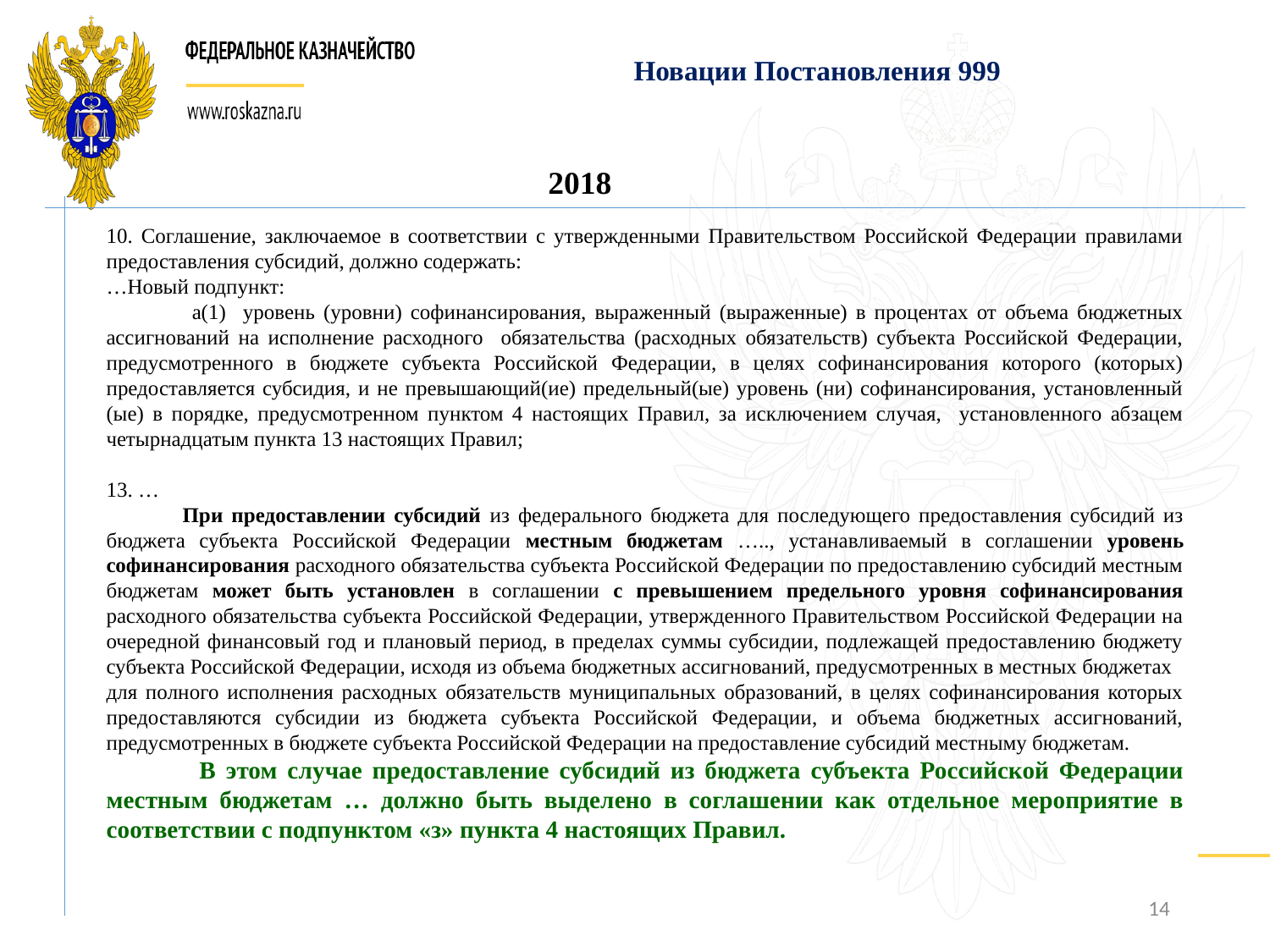

Новации Постановления 999
2018
10. Соглашение, заключаемое в соответствии с утвержденными Правительством Российской Федерации правилами предоставления субсидий, должно содержать:
…Новый подпункт:
          а(1)  уровень (уровни) софинансирования, выраженный (выраженные) в процентах от объема бюджетных ассигнований на исполнение расходного  обязательства (расходных обязательств) субъекта Российской Федерации, предусмотренного в бюджете субъекта Российской Федерации, в целях софинансирования которого (которых) предоставляется субсидия, и не превышающий(ие) предельный(ые) уровень (ни) софинансирования, установленный (ые) в порядке, предусмотренном пунктом 4 настоящих Правил, за исключением случая,  установленного абзацем четырнадцатым пункта 13 настоящих Правил;

13. …
         При предоставлении субсидий из федерального бюджета для последующего предоставления субсидий из бюджета субъекта Российской Федерации местным бюджетам ….., устанавливаемый в соглашении уровень софинансирования расходного обязательства субъекта Российской Федерации по предоставлению субсидий местным бюджетам может быть установлен в соглашении с превышением предельного уровня софинансирования расходного обязательства субъекта Российской Федерации, утвержденного Правительством Российской Федерации на очередной финансовый год и плановый период, в пределах суммы субсидии, подлежащей предоставлению бюджету субъекта Российской Федерации, исходя из объема бюджетных ассигнований, предусмотренных в местных бюджетах   для полного исполнения расходных обязательств муниципальных образований, в целях софинансирования которых предоставляются субсидии из бюджета субъекта Российской Федерации, и объема бюджетных ассигнований, предусмотренных в бюджете субъекта Российской Федерации на предоставление субсидий местныму бюджетам.
          В этом случае предоставление субсидий из бюджета субъекта Российской Федерации местным бюджетам … должно быть выделено в соглашении как отдельное мероприятие в соответствии с подпунктом «з» пункта 4 настоящих Правил.
14